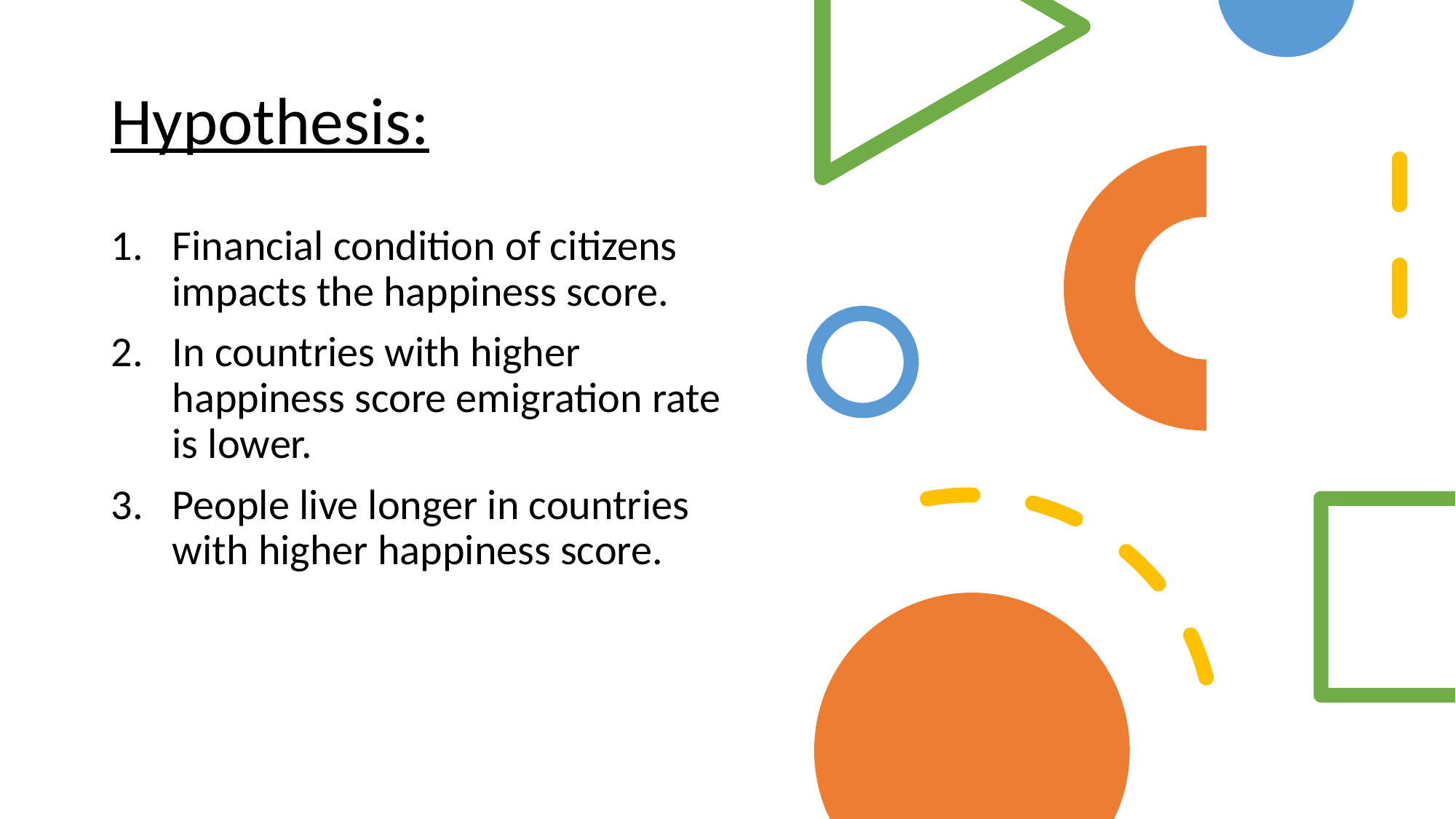

# Hypothesis:

Financial condition of citizens impacts the happiness score.
In countries with higher happiness score emigration rate is lower.
People live longer in countries with higher happiness score.